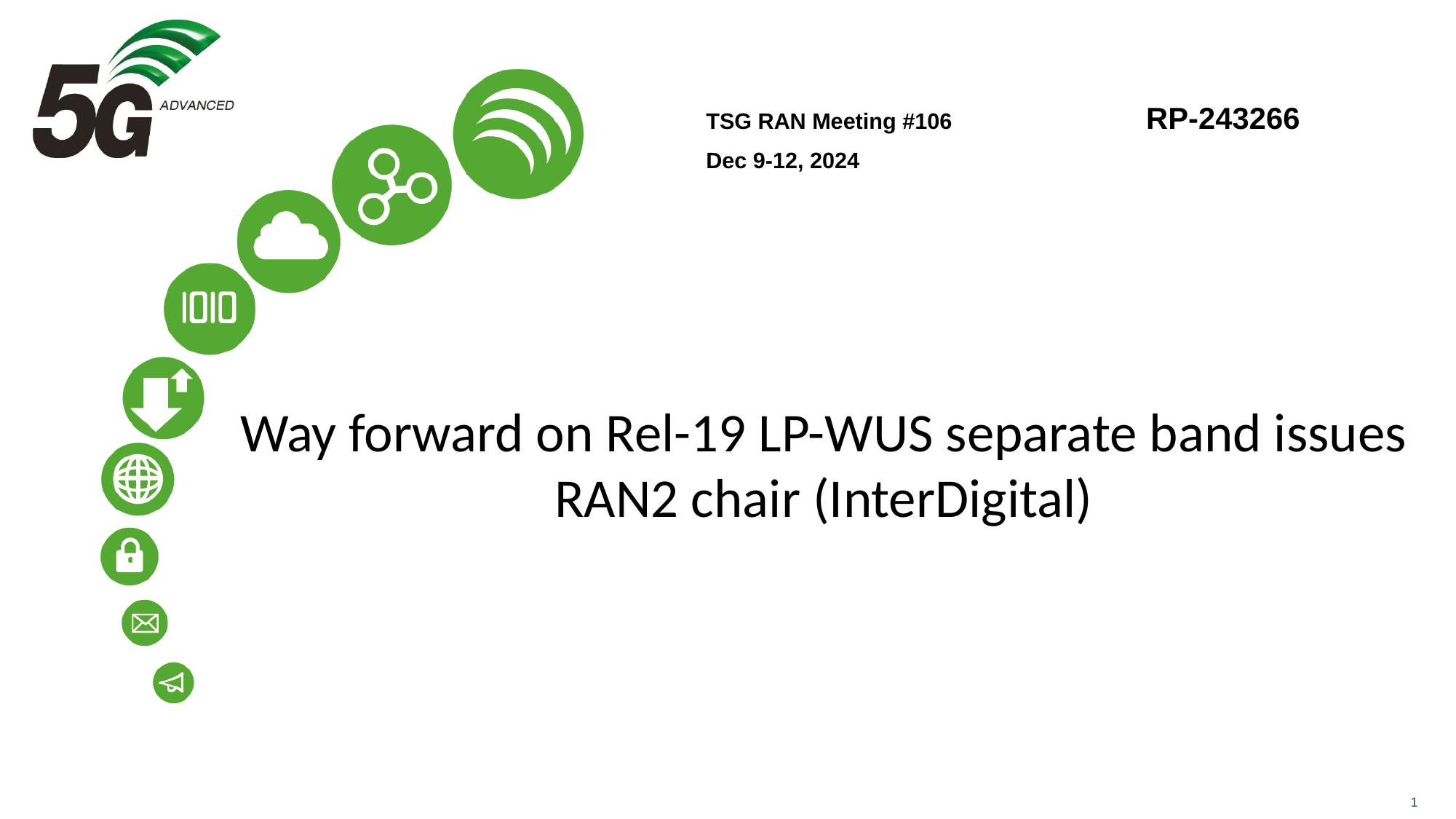

TSG RAN Meeting #106	   RP-243266
Dec 9-12, 2024
# Way forward on Rel-19 LP-WUS separate band issues RAN2 chair (InterDigital)